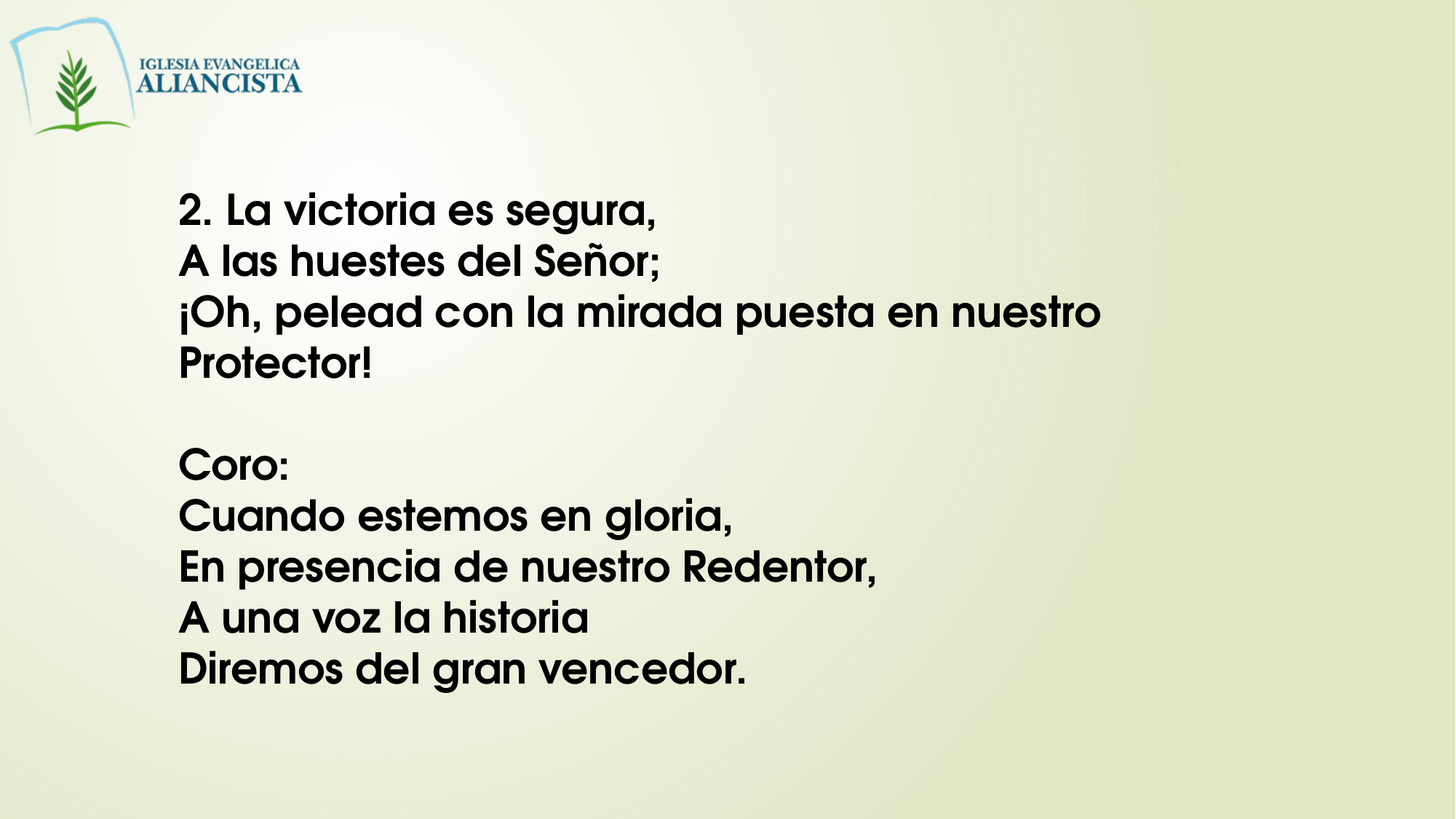

2. La victoria es segura,
A las huestes del Señor;
¡Oh, pelead con la mirada puesta en nuestro
Protector!

Coro:
Cuando estemos en gloria,
En presencia de nuestro Redentor,
A una voz la historia
Diremos del gran vencedor.